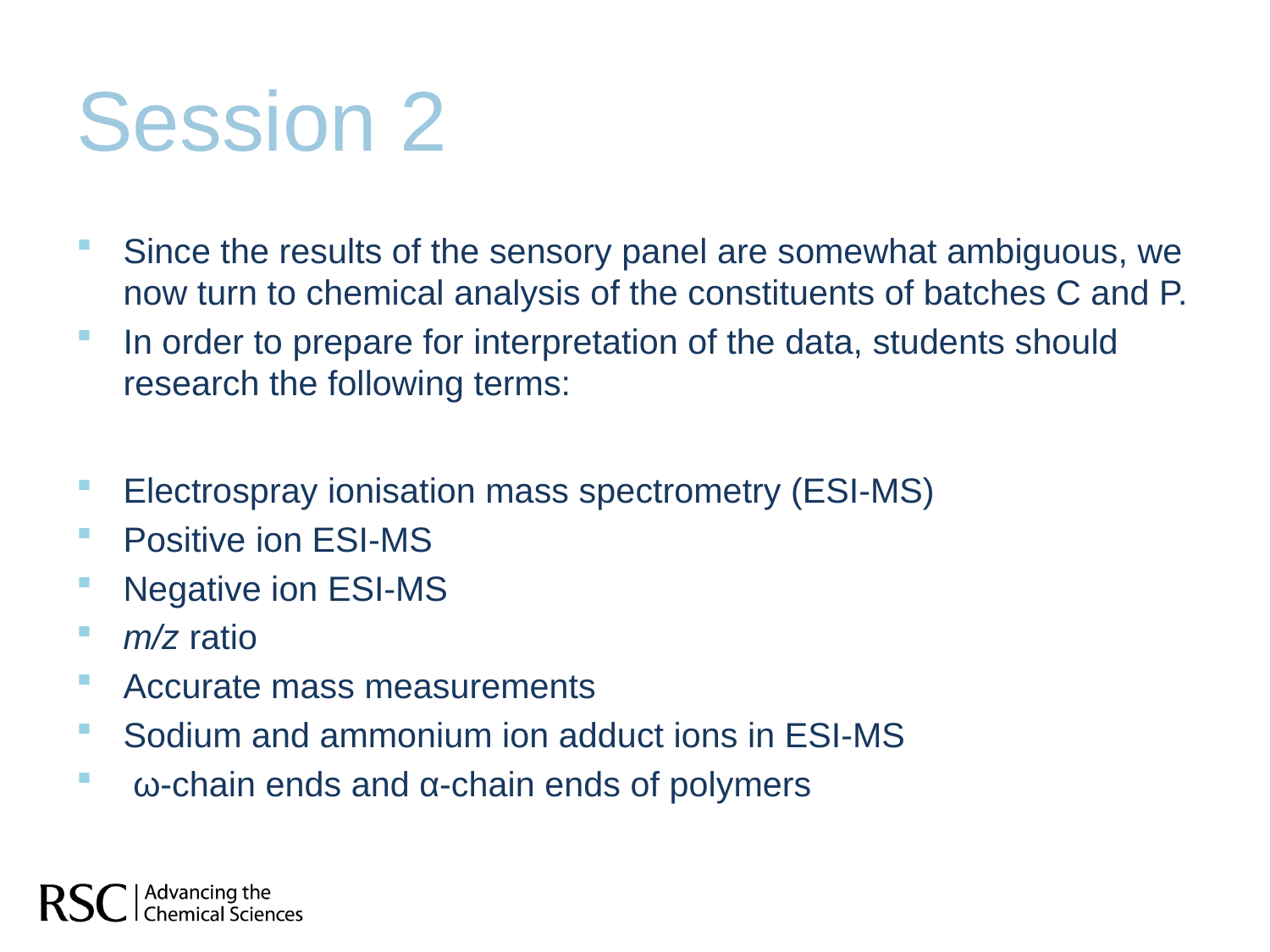

# Session 2
Since the results of the sensory panel are somewhat ambiguous, we now turn to chemical analysis of the constituents of batches C and P.
In order to prepare for interpretation of the data, students should research the following terms:

Electrospray ionisation mass spectrometry (ESI-MS)
Positive ion ESI-MS
Negative ion ESI-MS
m/z ratio
Accurate mass measurements
Sodium and ammonium ion adduct ions in ESI-MS
 ω-chain ends and α-chain ends of polymers